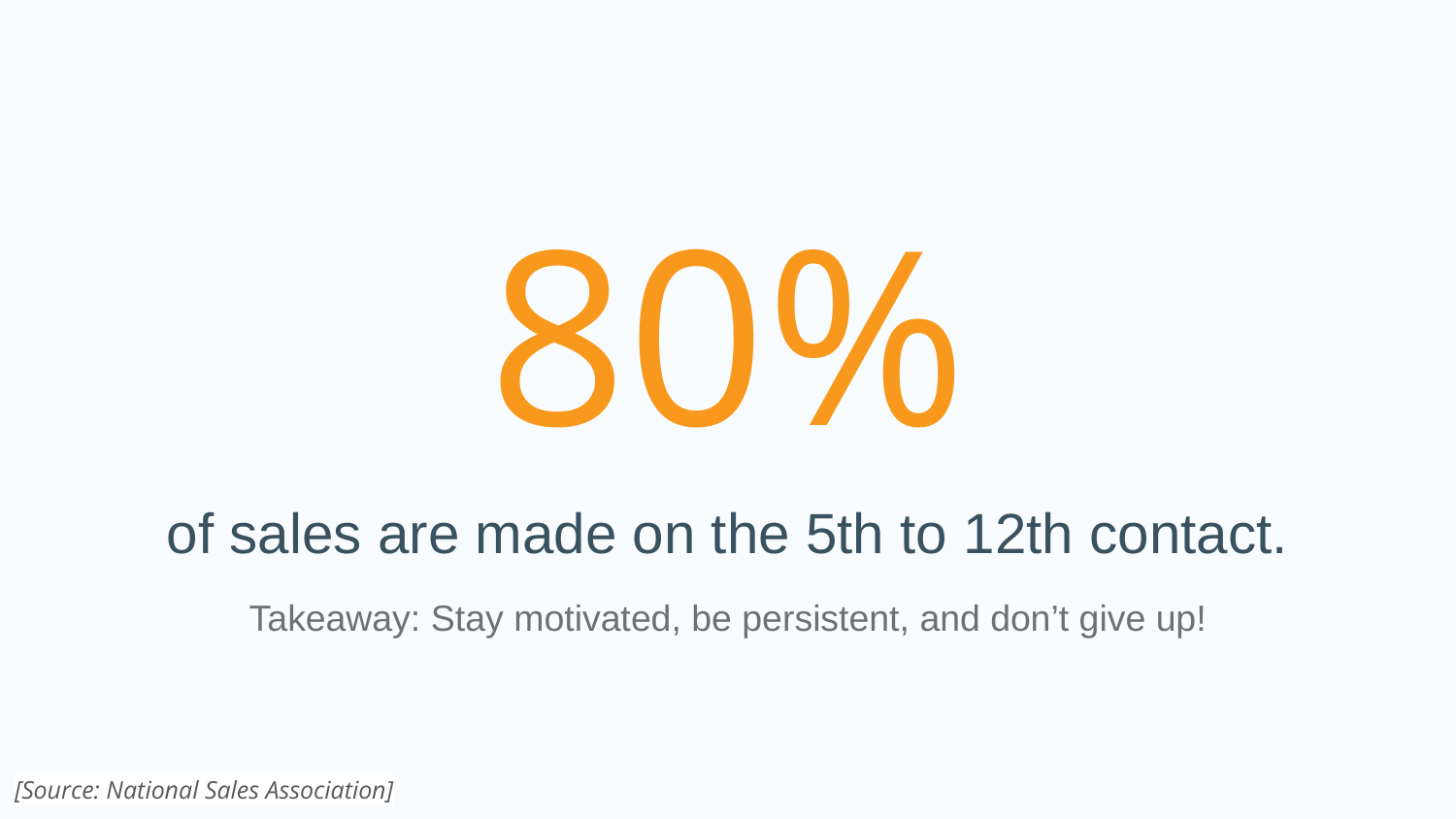

# 80%
of sales are made on the 5th to 12th contact.
Takeaway: Stay motivated, be persistent, and don’t give up!
[Source: National Sales Association]